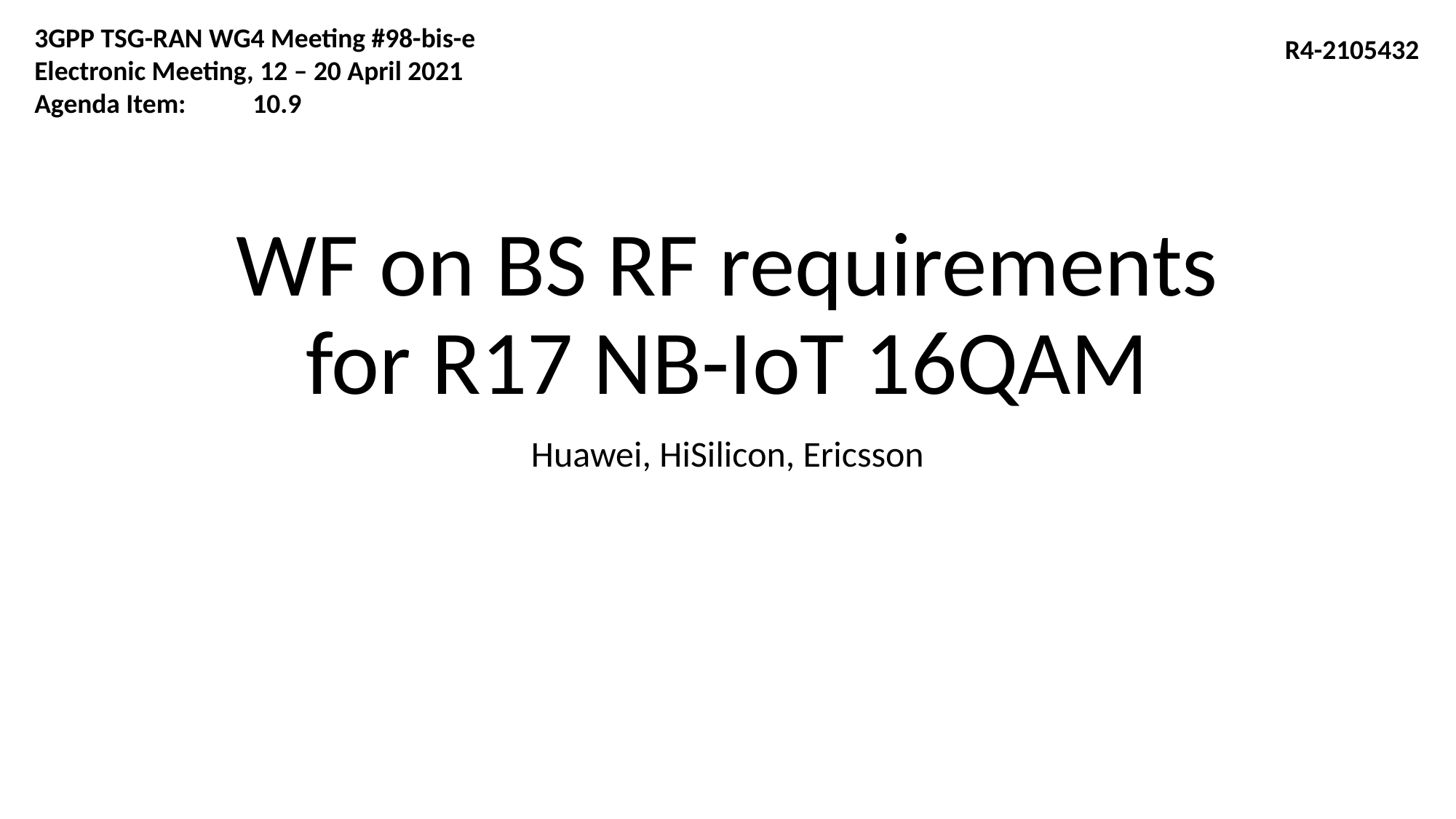

3GPP TSG-RAN WG4 Meeting #98-bis-e
Electronic Meeting, 12 – 20 April 2021
Agenda Item:	10.9
R4-2105432
# WF on BS RF requirements for R17 NB-IoT 16QAM
Huawei, HiSilicon, Ericsson